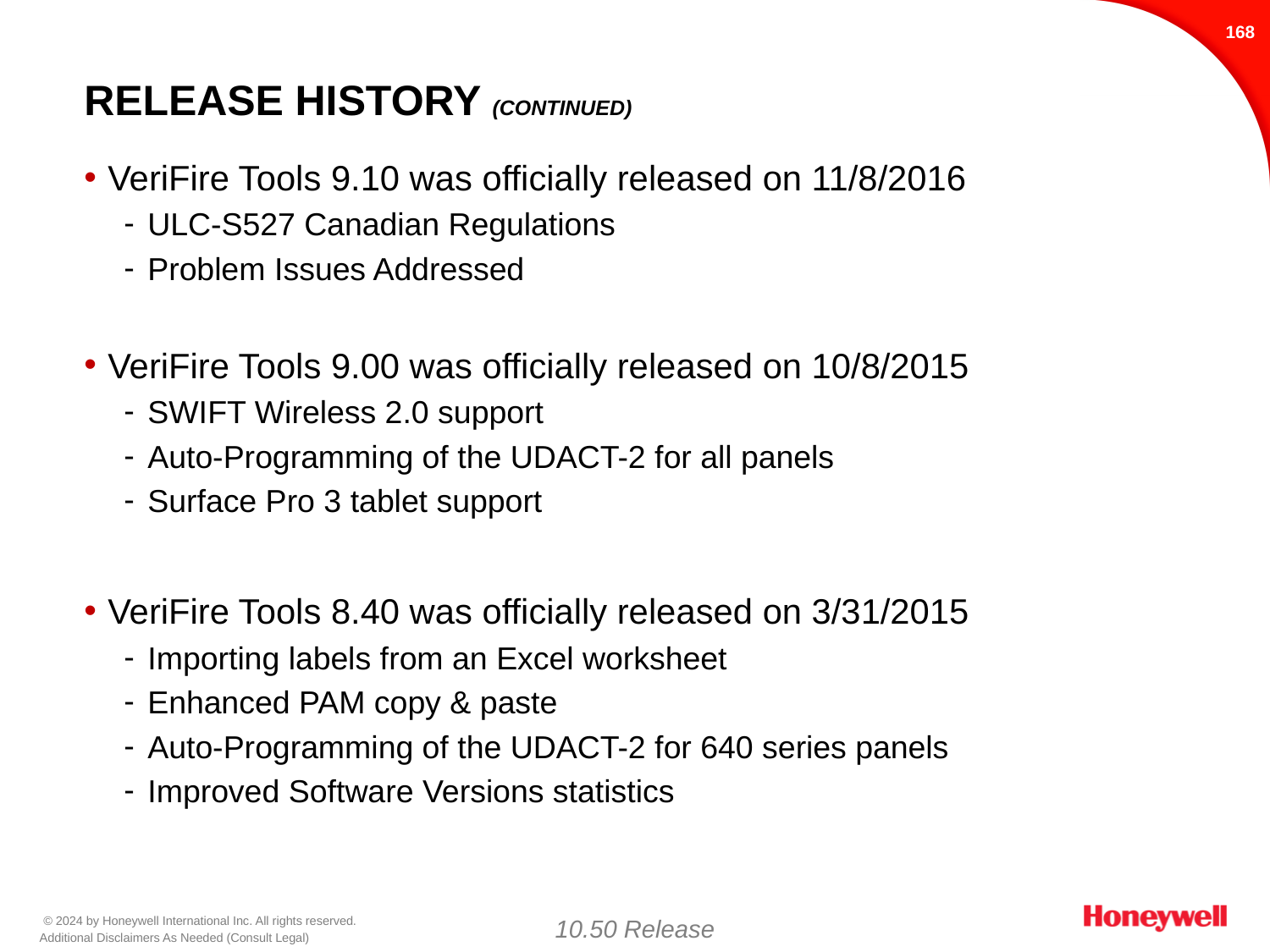

168
# Release History (continued)
VeriFire Tools 9.10 was officially released on 11/8/2016
ULC-S527 Canadian Regulations
Problem Issues Addressed

VeriFire Tools 9.00 was officially released on 10/8/2015
SWIFT Wireless 2.0 support
Auto-Programming of the UDACT-2 for all panels
Surface Pro 3 tablet support

VeriFire Tools 8.40 was officially released on 3/31/2015
Importing labels from an Excel worksheet
Enhanced PAM copy & paste
Auto-Programming of the UDACT-2 for 640 series panels
Improved Software Versions statistics

10.50 Release